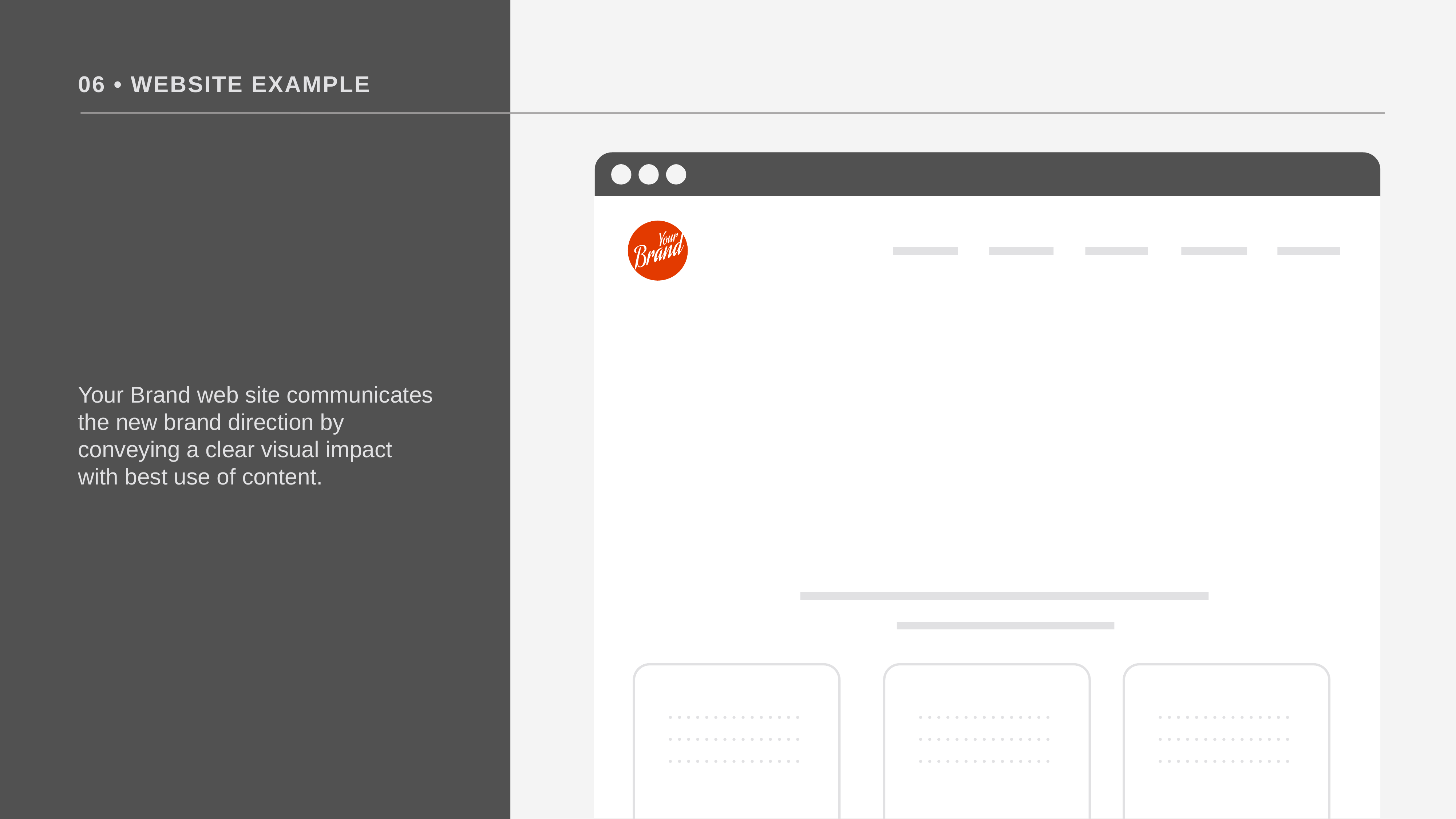

06 • Website Example

Your Brand web site communicates the new brand direction by conveying a clear visual impact with best use of content.